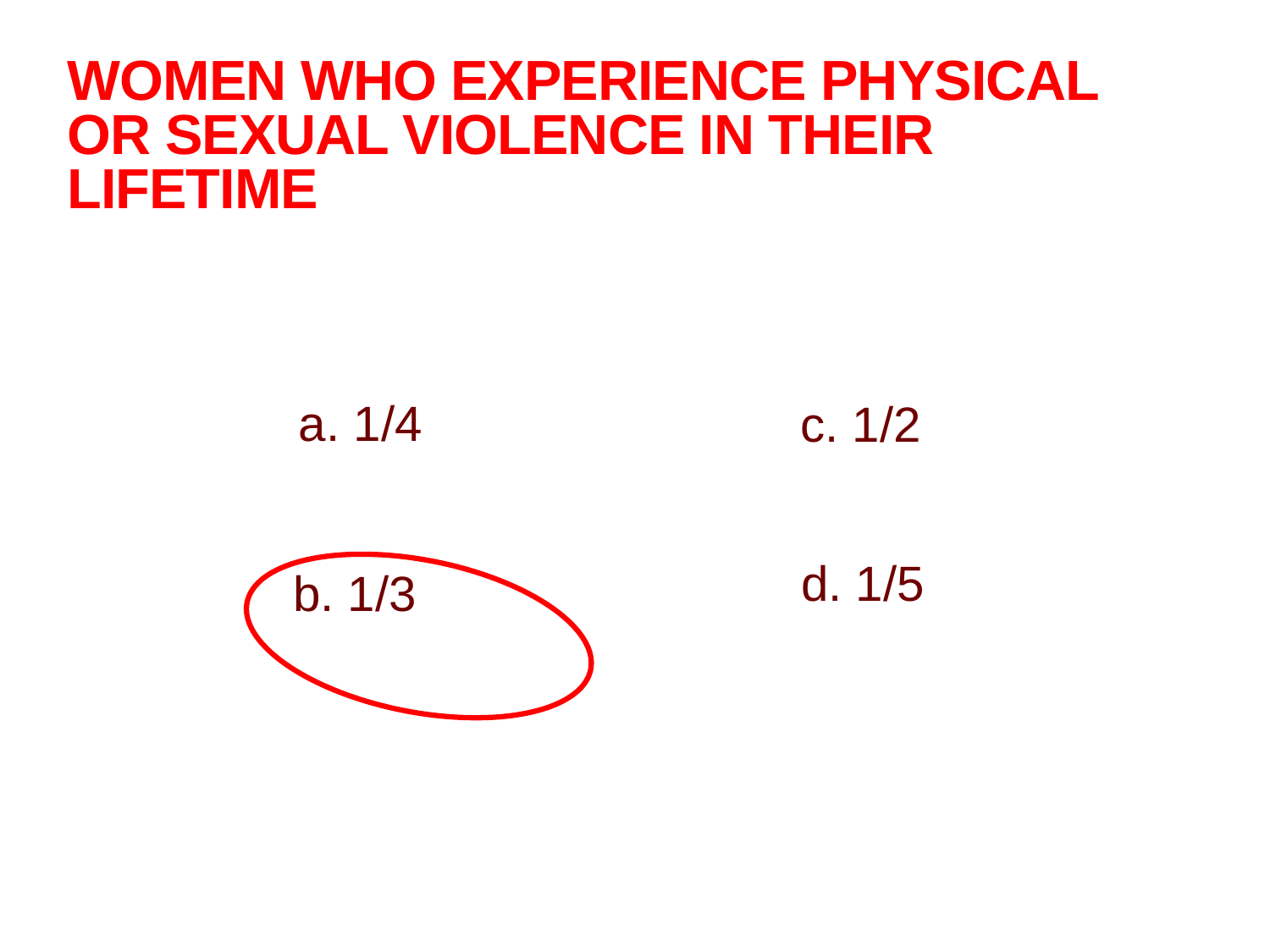

# WOMEN WHO EXPERIENCE PHYSICAL OR SEXUAL VIOLENCE IN THEIR LIFETIME
a. 1/4
	c. 1/2
	d. 1/5
	b. 1/3